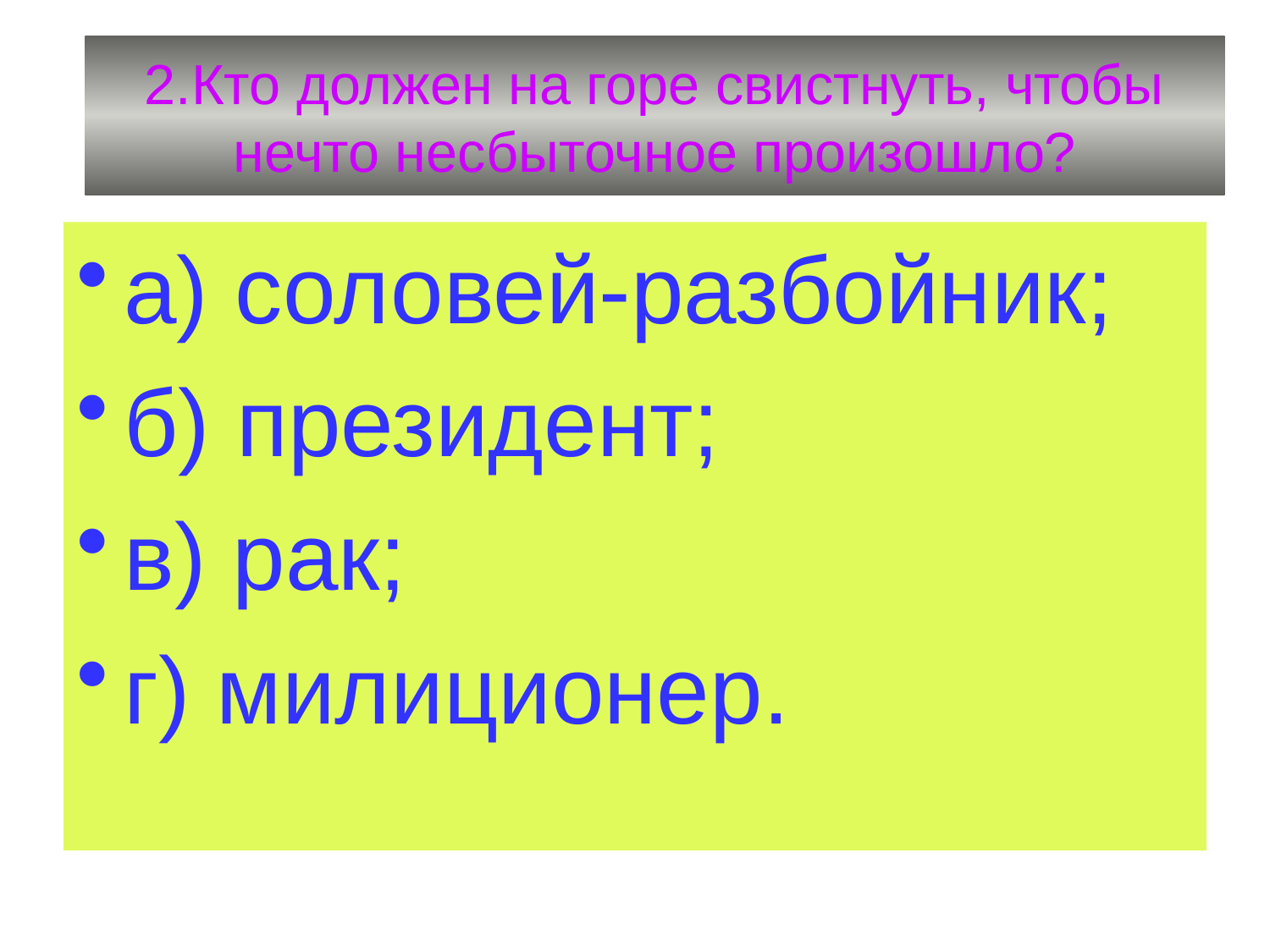

# 2.Кто должен на горе свистнуть, чтобы нечто несбыточное произошло?
а) соловей-разбойник;
б) президент;
в) рак;
г) милиционер.